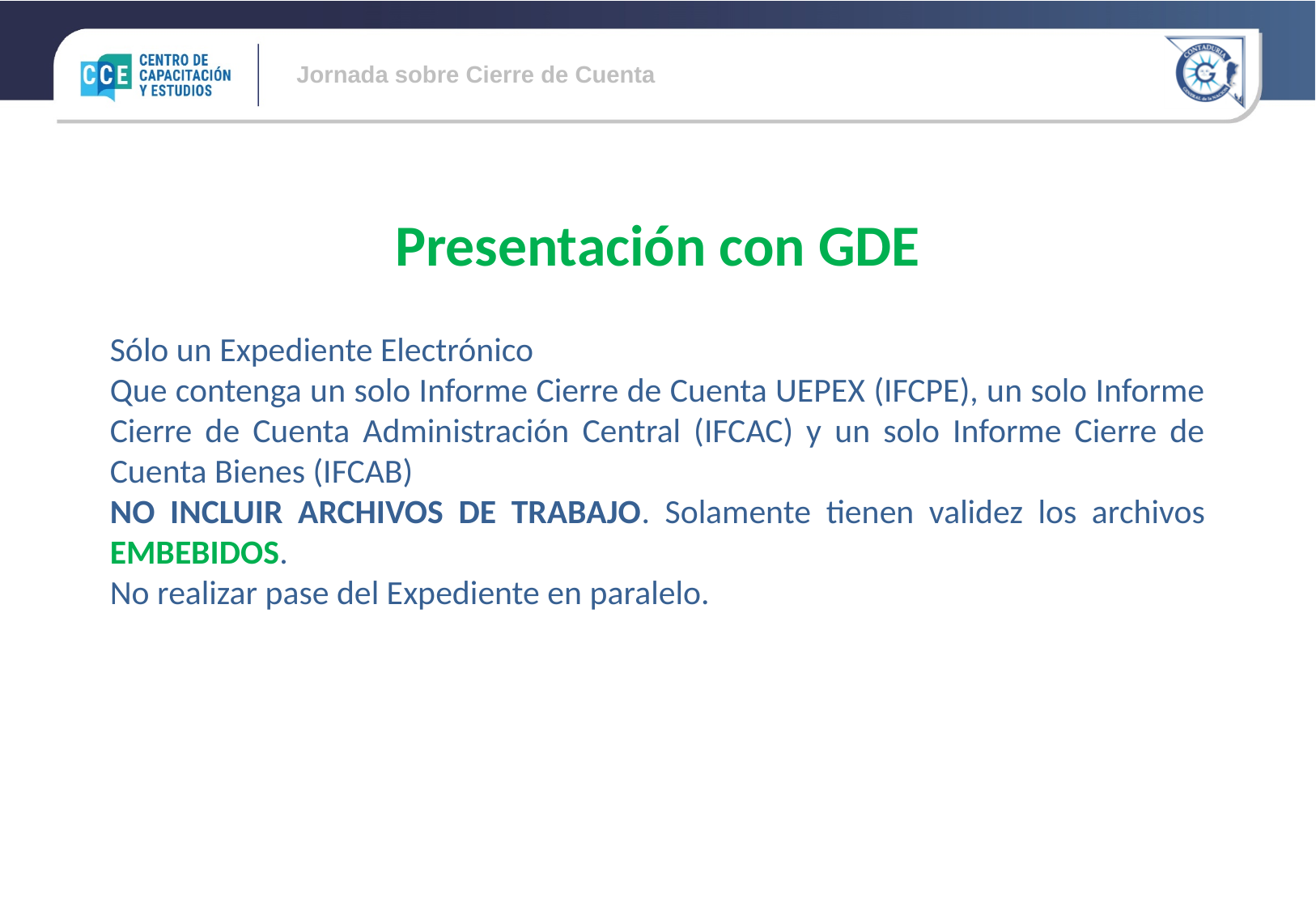

Presentación con GDE
Sólo un Expediente Electrónico
Que contenga un solo Informe Cierre de Cuenta UEPEX (IFCPE), un solo Informe Cierre de Cuenta Administración Central (IFCAC) y un solo Informe Cierre de Cuenta Bienes (IFCAB)
NO INCLUIR ARCHIVOS DE TRABAJO. Solamente tienen validez los archivos EMBEBIDOS.
No realizar pase del Expediente en paralelo.